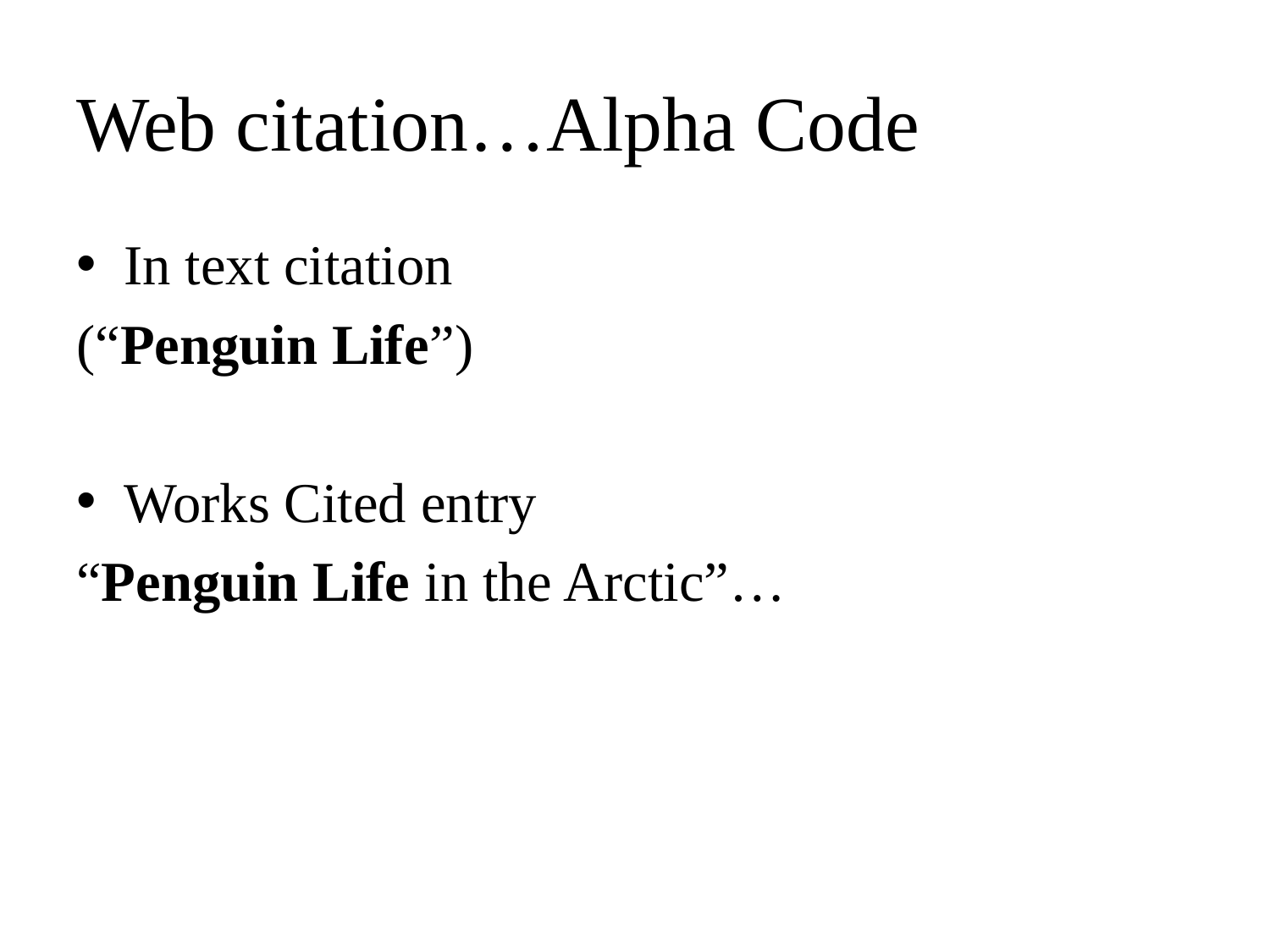

# Web citation…Alpha Code
In text citation
(“Penguin Life”)

Works Cited entry
“Penguin Life in the Arctic”…